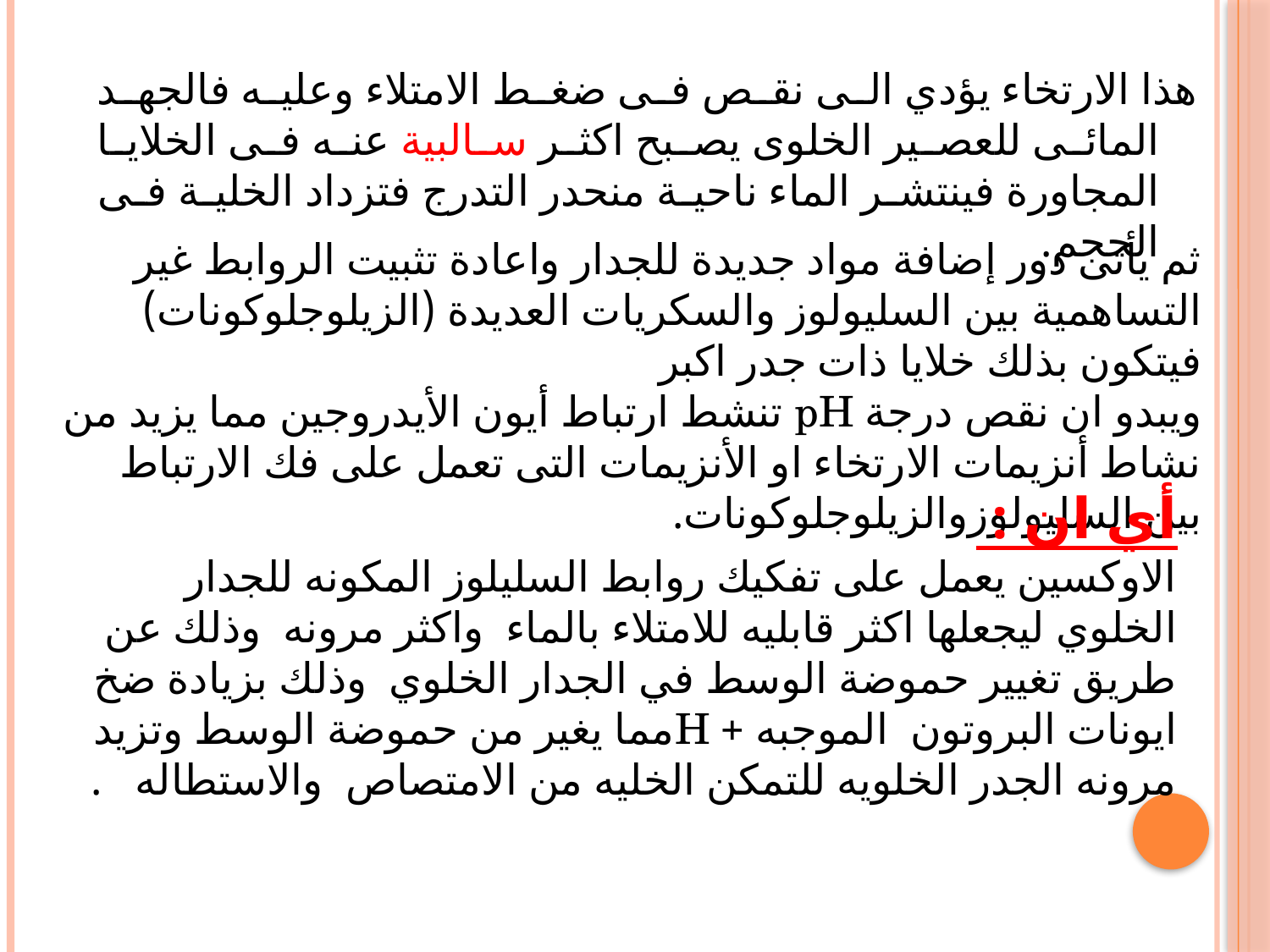

هذا الارتخاء يؤدي الى نقص فى ضغط الامتلاء وعلیه فالجھد المائى للعصیر الخلوى یصبح اكثر سالبیة عنه فى الخلایا المجاورة فینتشر الماء ناحیة منحدر التدرج فتزداد الخلیة فى الحجم.
ثم یأتى دور إضافة مواد جدیدة للجدار واعادة تثبیت الروابط غیر التساھمیة بین السلیولوز والسكریات العدیدة (الزیلوجلوكونات) فیتكون بذلك خلایا ذات جدر اكبر
ویبدو ان نقص درجة pH تنشط ارتباط أیون الأیدروجین مما یزید من نشاط أنزیمات الارتخاء او الأنزیمات التى تعمل على فك الارتباط بین السلیولوزوالزیلوجلوكونات.

أي ان :
الاوكسين يعمل على تفكيك روابط السليلوز المكونه للجدار الخلوي ليجعلها اكثر قابليه للامتلاء بالماء  واكثر مرونه  وذلك عن طريق تغيير حموضة الوسط في الجدار الخلوي  وذلك بزيادة ضخ ايونات البروتون  الموجبه + Hمما يغير من حموضة الوسط وتزيد مرونه الجدر الخلويه للتمكن الخليه من الامتصاص  والاستطاله   .